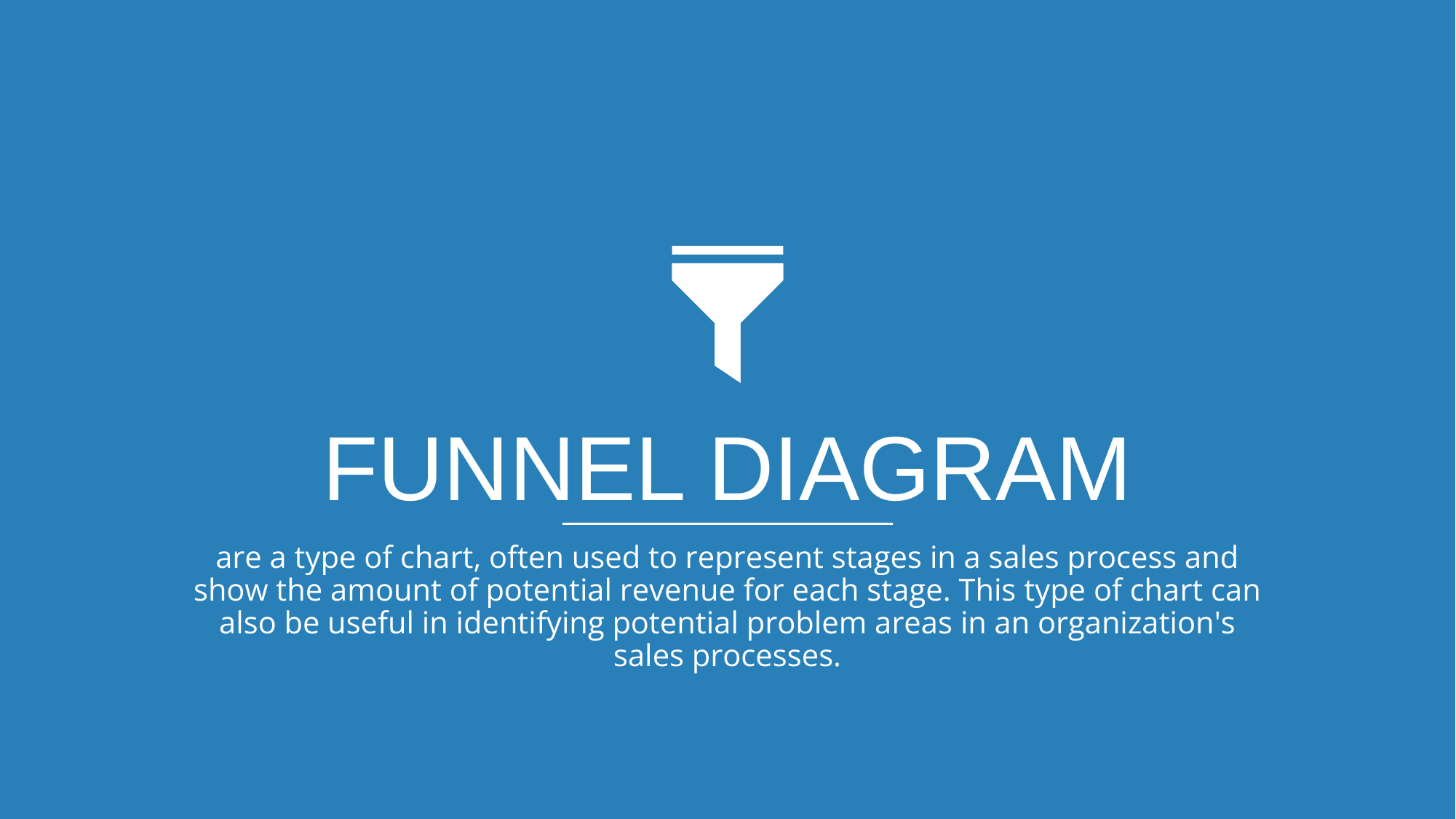

# FUNNEL DIAGRAM

are a type of chart, often used to represent stages in a sales process and show the amount of potential revenue for each stage. This type of chart can also be useful in identifying potential problem areas in an organization's sales processes.